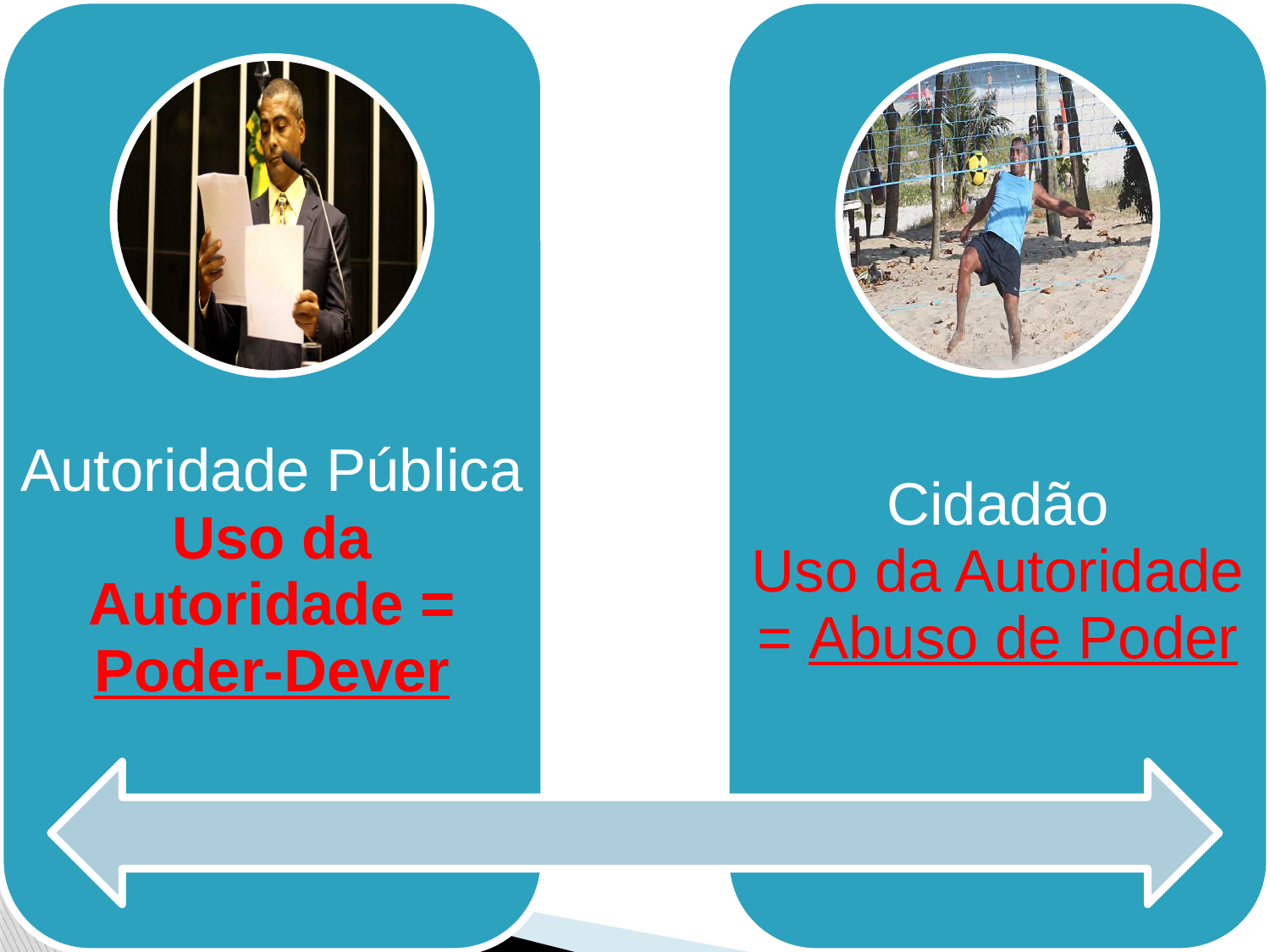

Autoridade Pública
Uso da Autoridade = Poder-Dever
Cidadão
Uso da Autoridade = Abuso de Poder
7